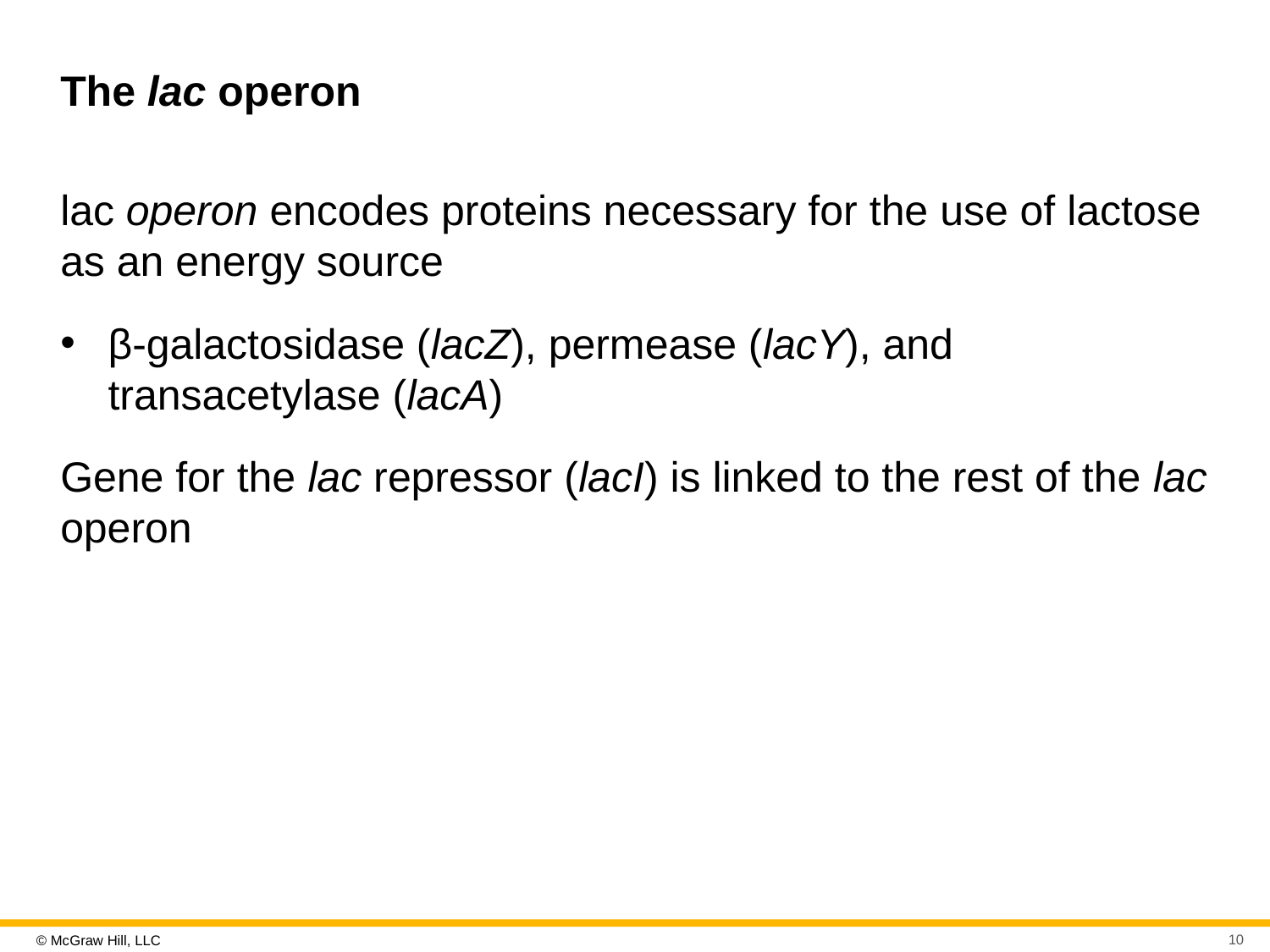

# The lac operon
lac operon encodes proteins necessary for the use of lactose as an energy source
β-galactosidase (lacZ), permease (lacY), and transacetylase (lacA)
Gene for the lac repressor (lacI) is linked to the rest of the lac operon
10